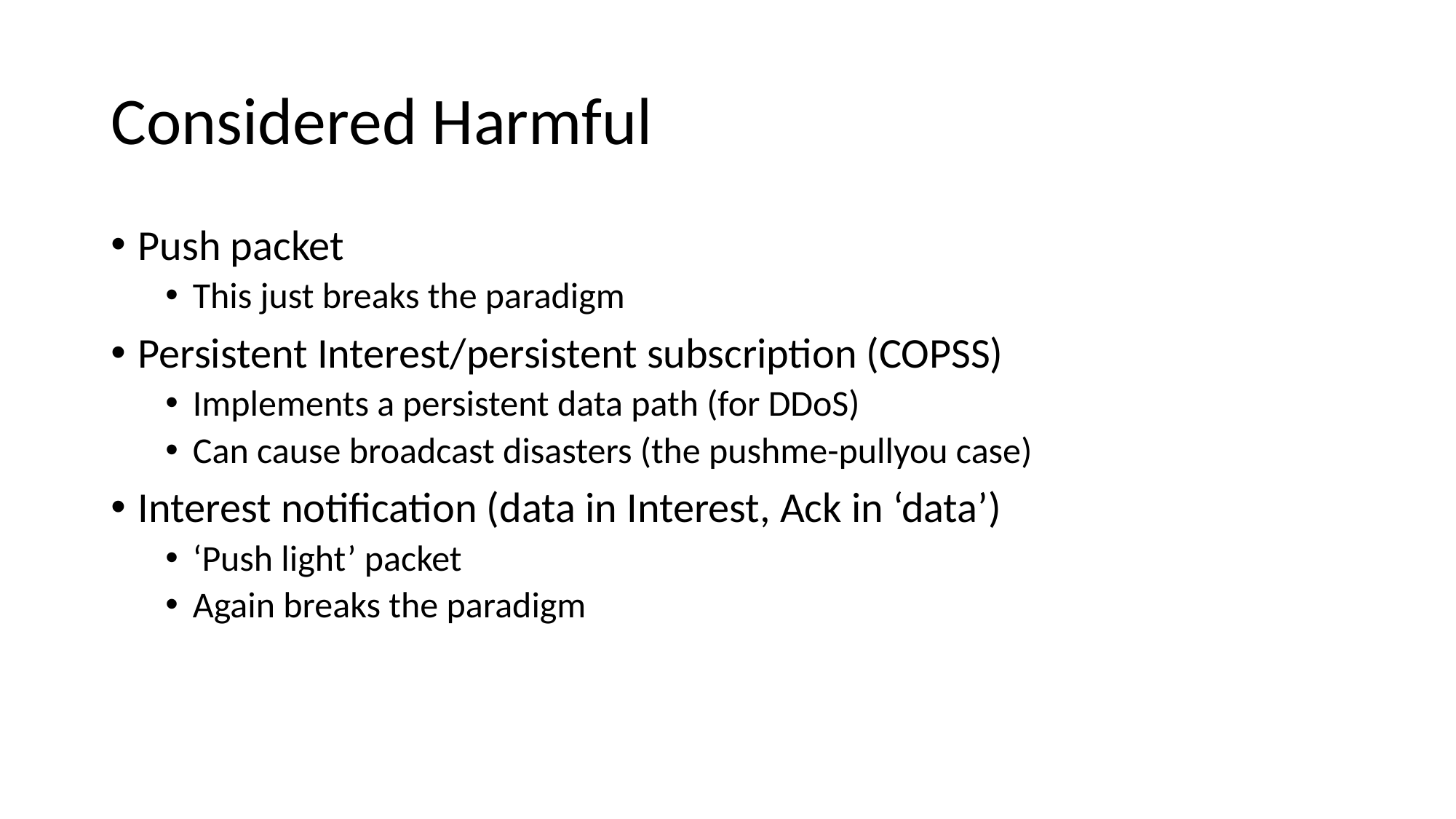

# Considered Harmful
Push packet
This just breaks the paradigm
Persistent Interest/persistent subscription (COPSS)
Implements a persistent data path (for DDoS)
Can cause broadcast disasters (the pushme-pullyou case)
Interest notification (data in Interest, Ack in ‘data’)
‘Push light’ packet
Again breaks the paradigm